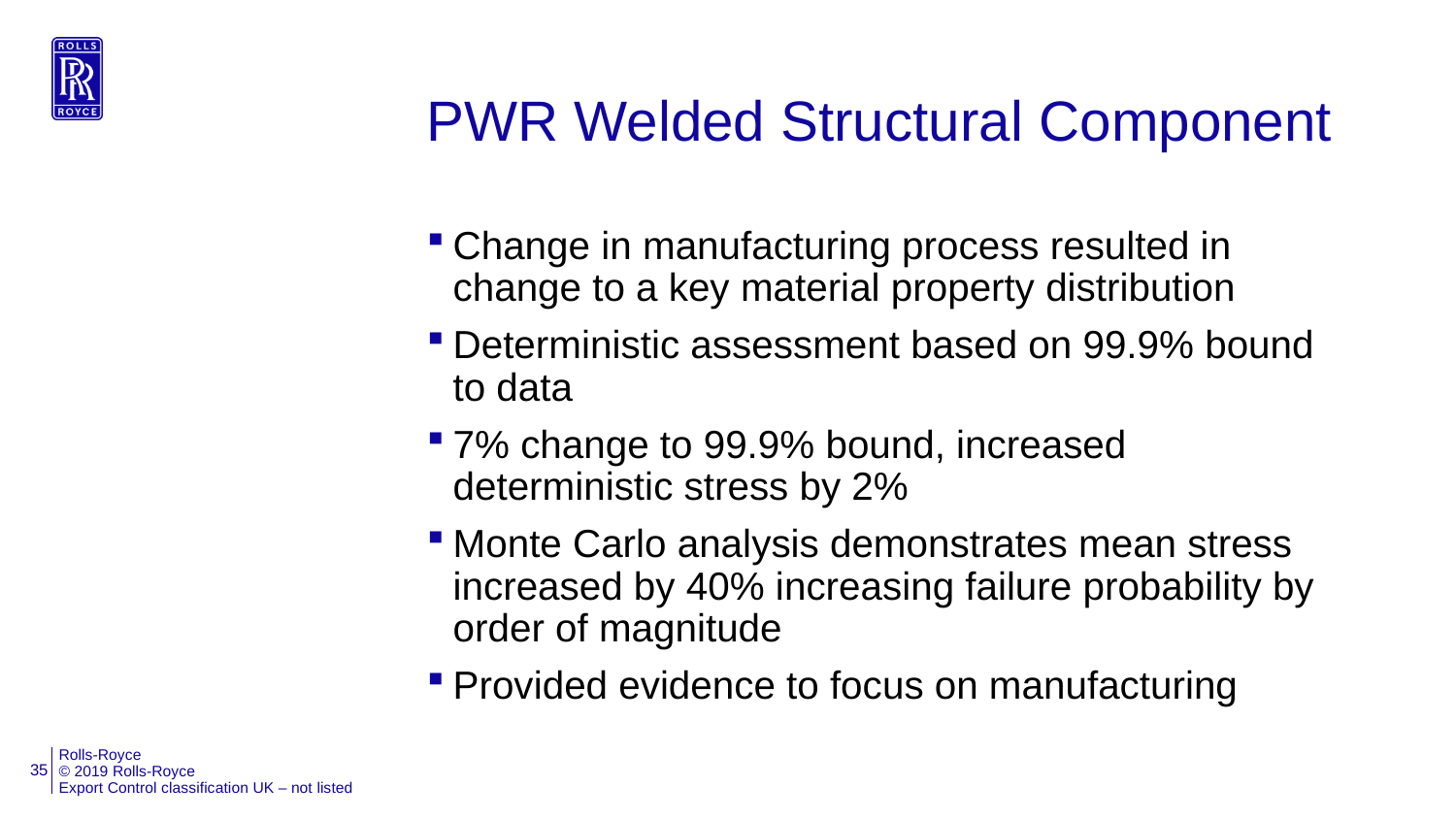

35
# PWR Welded Structural Component
Change in manufacturing process resulted in change to a key material property distribution
Deterministic assessment based on 99.9% bound to data
7% change to 99.9% bound, increased deterministic stress by 2%
Monte Carlo analysis demonstrates mean stress increased by 40% increasing failure probability by order of magnitude
Provided evidence to focus on manufacturing